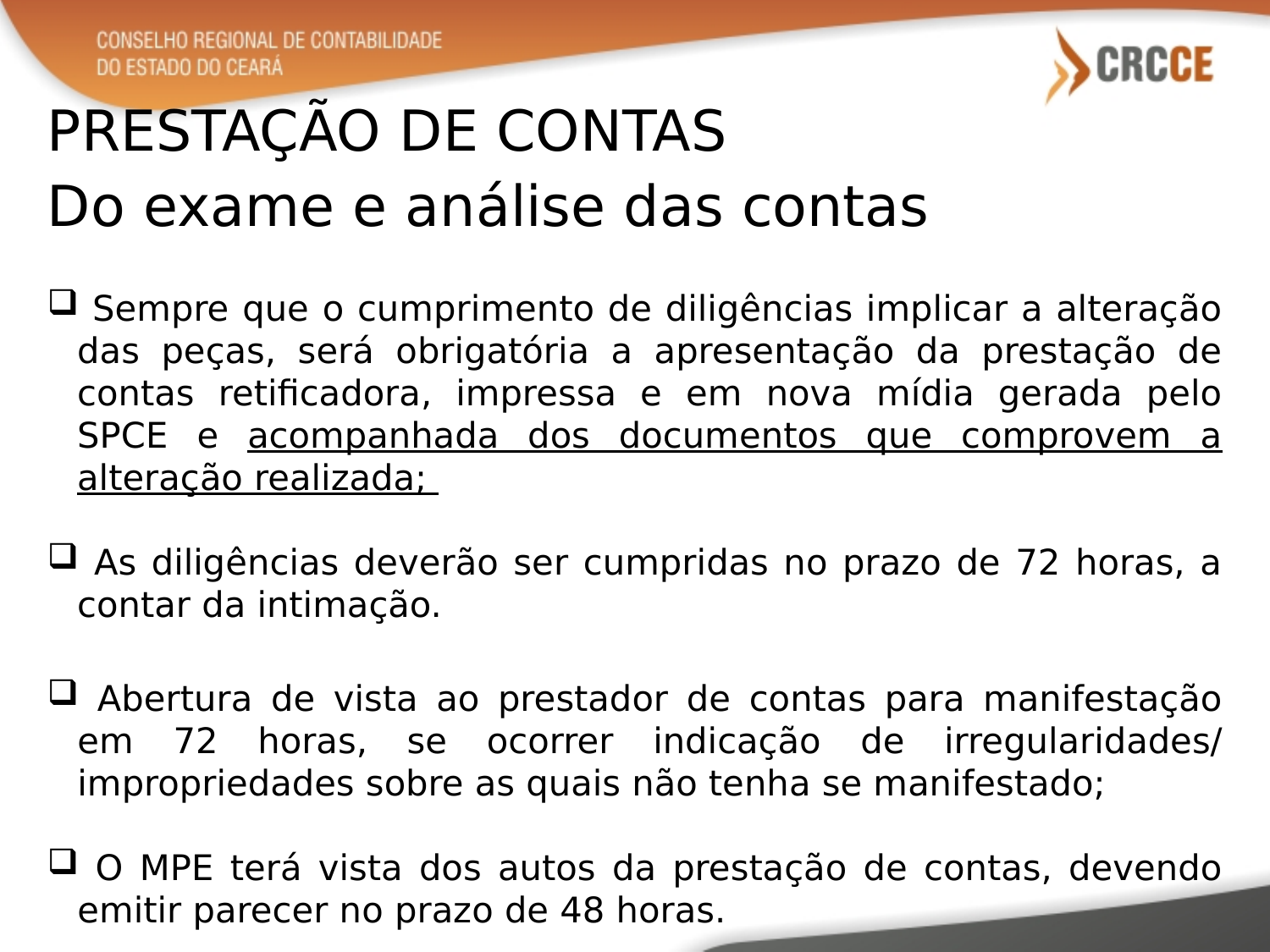

PRESTAÇÃO DE CONTAS
Do exame e análise das contas
 Sempre que o cumprimento de diligências implicar a alteração das peças, será obrigatória a apresentação da prestação de contas retificadora, impressa e em nova mídia gerada pelo SPCE e acompanhada dos documentos que comprovem a alteração realizada;

 As diligências deverão ser cumpridas no prazo de 72 horas, a contar da intimação.
 Abertura de vista ao prestador de contas para manifestação em 72 horas, se ocorrer indicação de irregularidades/ impropriedades sobre as quais não tenha se manifestado;

 O MPE terá vista dos autos da prestação de contas, devendo emitir parecer no prazo de 48 horas.